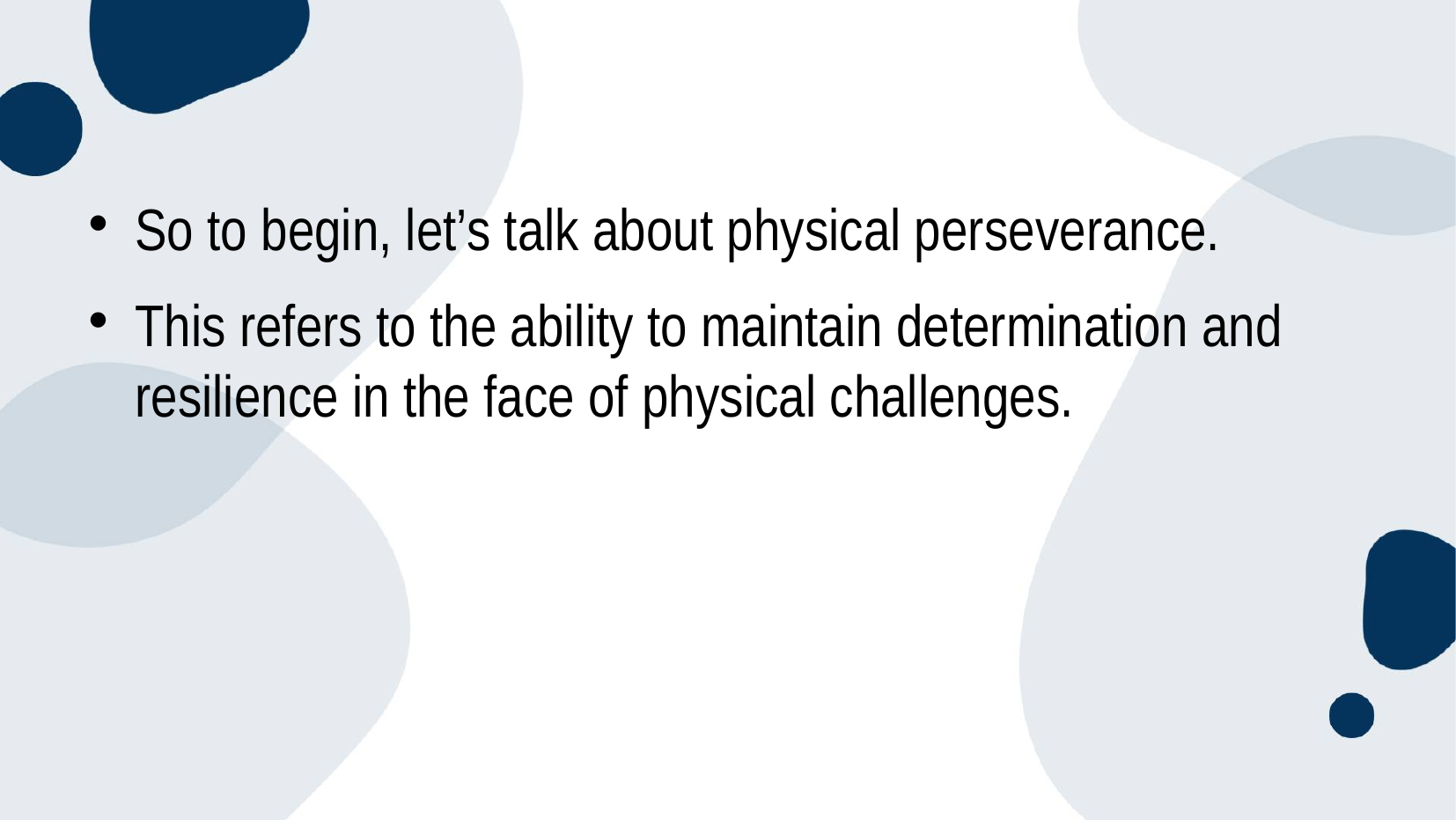

#
So to begin, let’s talk about physical perseverance.
This refers to the ability to maintain determination and resilience in the face of physical challenges.